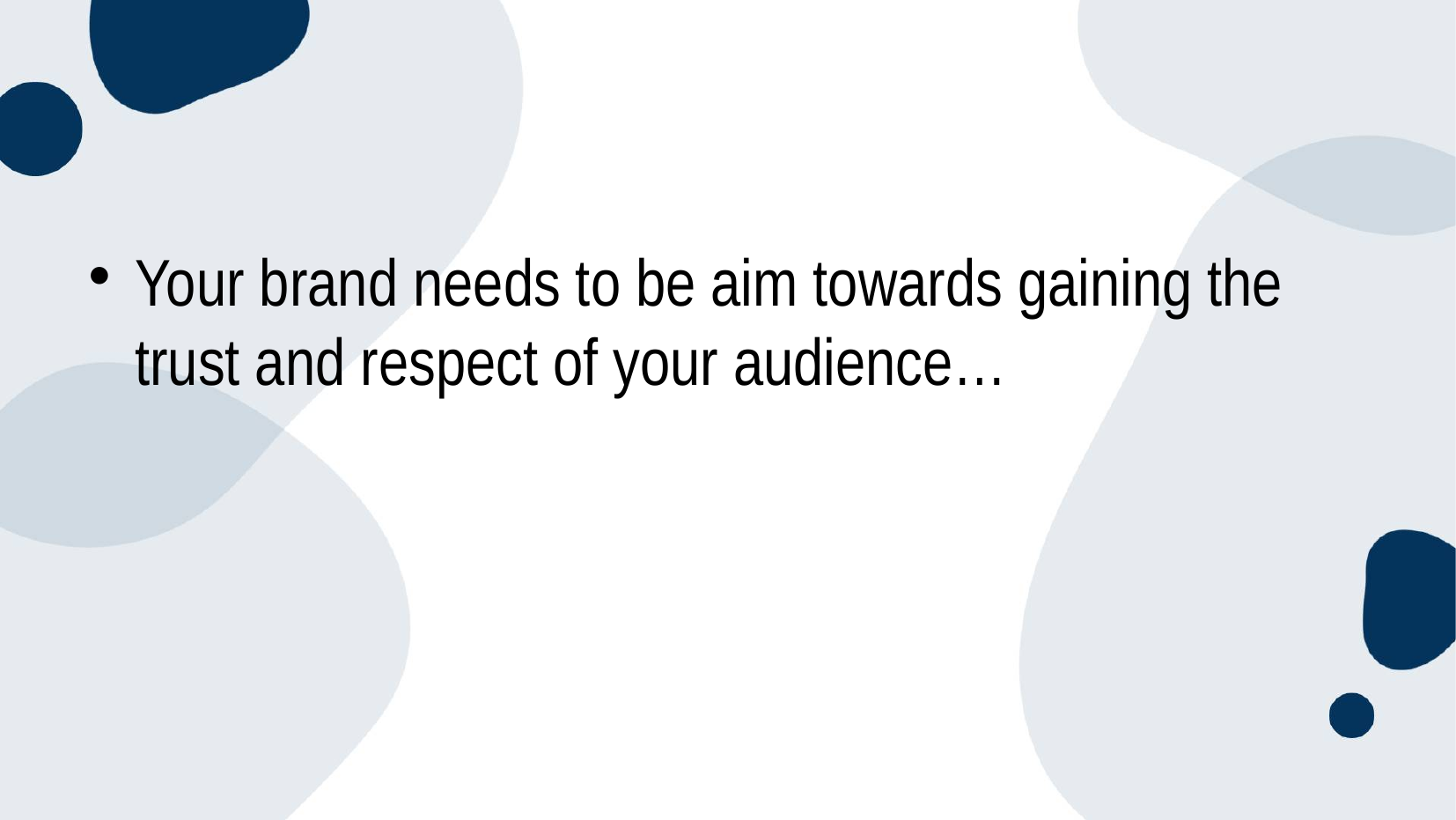

Your brand needs to be aim towards gaining the trust and respect of your audience…